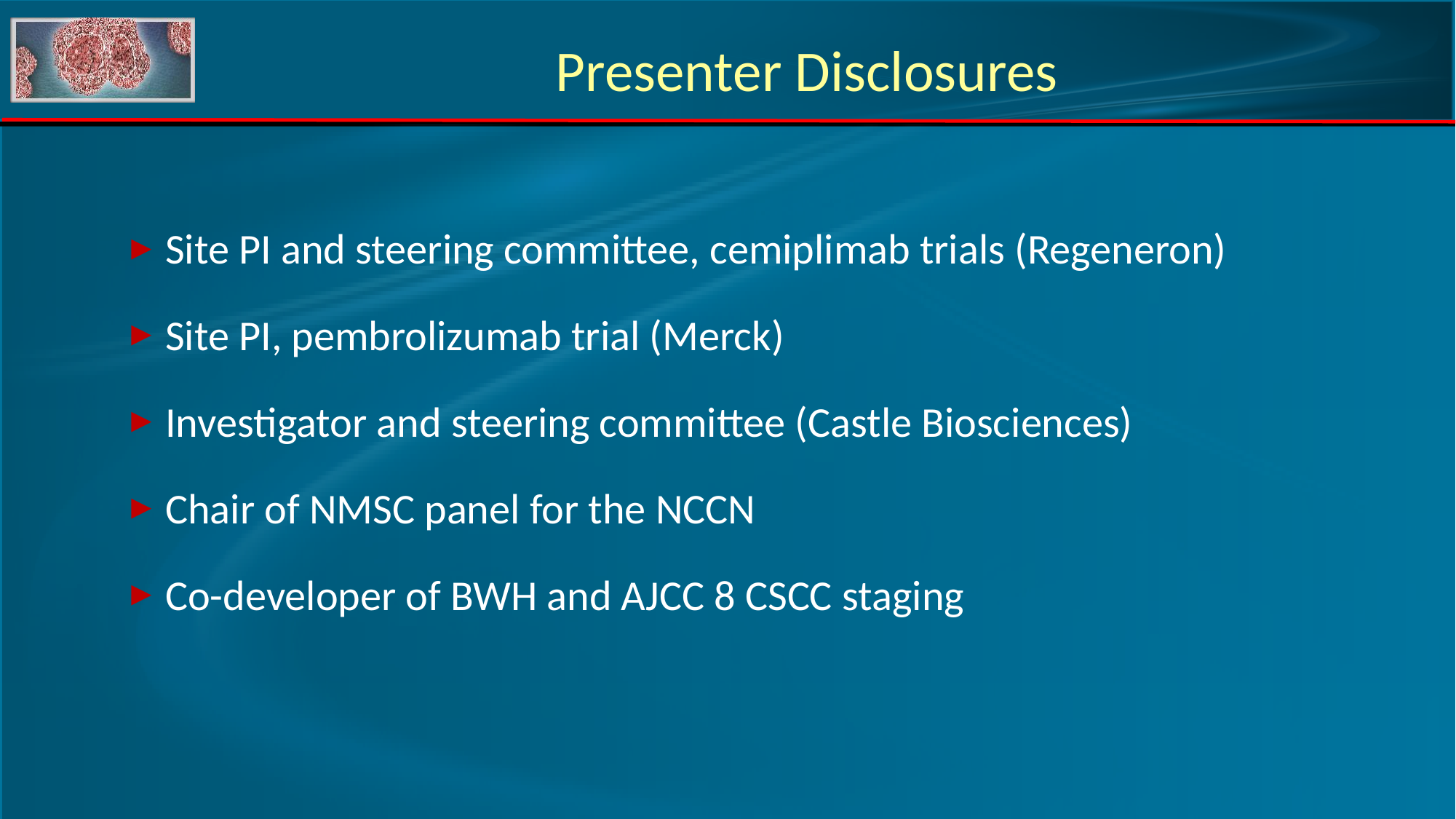

Presenter Disclosures
Site PI and steering committee, cemiplimab trials (Regeneron)
Site PI, pembrolizumab trial (Merck)
Investigator and steering committee (Castle Biosciences)
Chair of NMSC panel for the NCCN
Co-developer of BWH and AJCC 8 CSCC staging